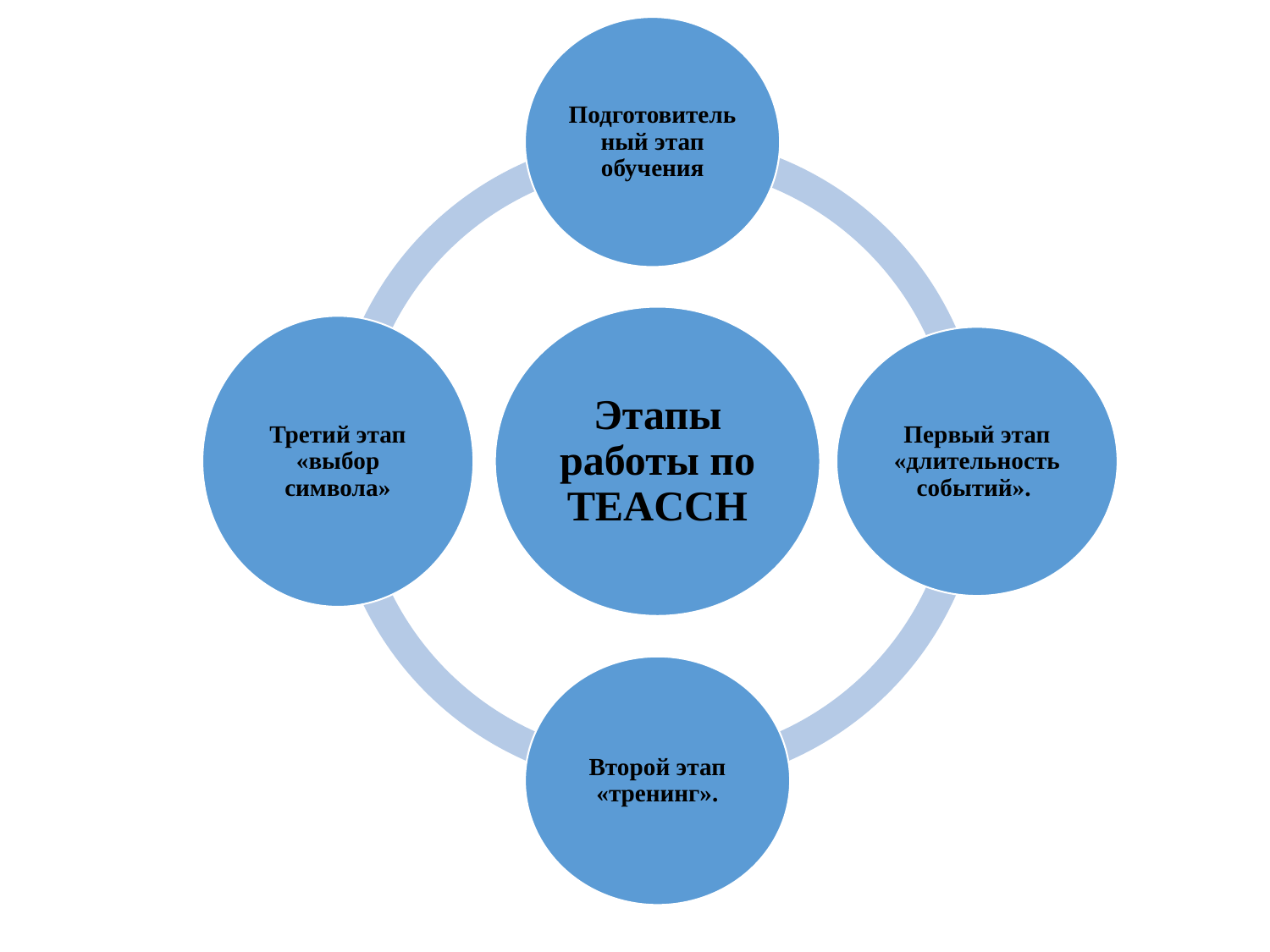

Этапы работы по TEACCH
Подготовительный этап обучения
Первый этап «длительность событий».
Второй этап «тренинг».
Третий этап «выбор символа»